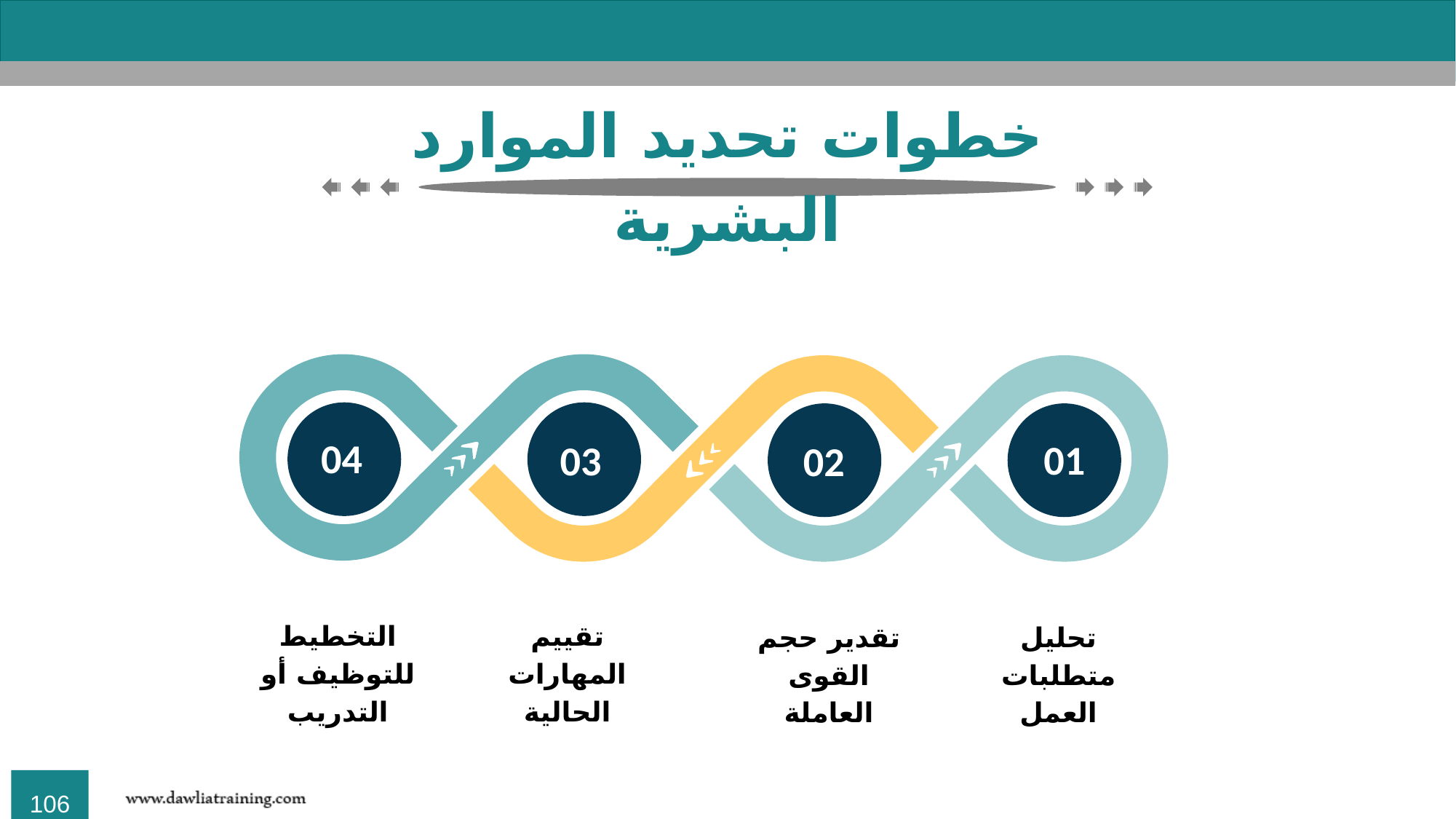

خطوات تحديد الموارد البشرية

03
تقييم المهارات الحالية

02
تقدير حجم القوى العاملة

01
تحليل متطلبات العمل

04
التخطيط للتوظيف أو التدريب